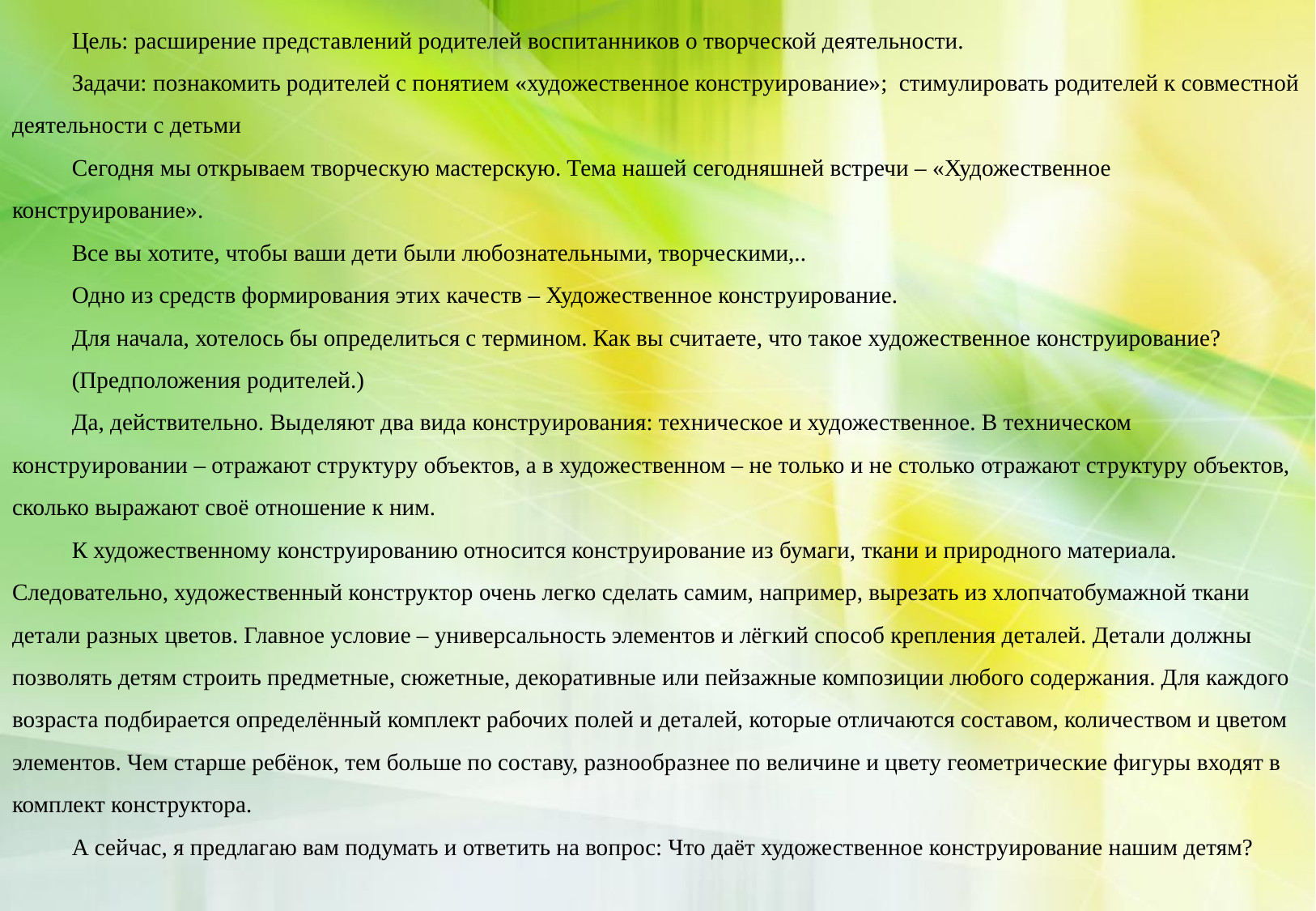

Цель: расширение представлений родителей воспитанников о творческой деятельности.
Задачи: познакомить родителей с понятием «художественное конструирование»;  стимулировать родителей к совместной деятельности с детьми
Сегодня мы открываем творческую мастерскую. Тема нашей сегодняшней встречи – «Художественное конструирование».
Все вы хотите, чтобы ваши дети были любознательными, творческими,..
Одно из средств формирования этих качеств – Художественное конструирование.
Для начала, хотелось бы определиться с термином. Как вы считаете, что такое художественное конструирование?
(Предположения родителей.)
Да, действительно. Выделяют два вида конструирования: техническое и художественное. В техническом конструировании – отражают структуру объектов, а в художественном – не только и не столько отражают структуру объектов, сколько выражают своё отношение к ним.
К художественному конструированию относится конструирование из бумаги, ткани и природного материала. Следовательно, художественный конструктор очень легко сделать самим, например, вырезать из хлопчатобумажной ткани детали разных цветов. Главное условие – универсальность элементов и лёгкий способ крепления деталей. Детали должны позволять детям строить предметные, сюжетные, декоративные или пейзажные композиции любого содержания. Для каждого возраста подбирается определённый комплект рабочих полей и деталей, которые отличаются составом, количеством и цветом элементов. Чем старше ребёнок, тем больше по составу, разнообразнее по величине и цвету геометрические фигуры входят в комплект конструктора.
А сейчас, я предлагаю вам подумать и ответить на вопрос: Что даёт художественное конструирование нашим детям?